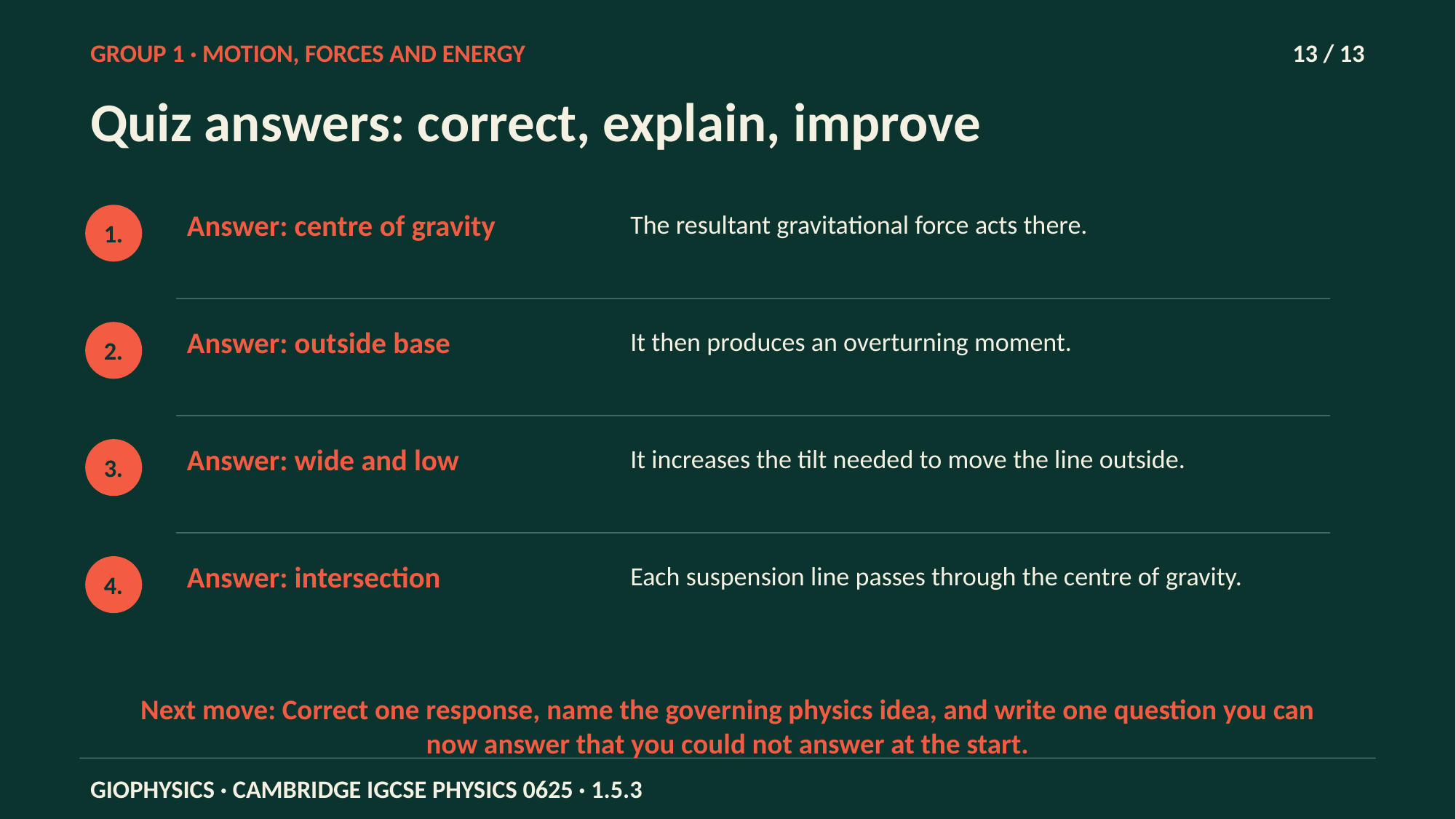

GROUP 1 · MOTION, FORCES AND ENERGY
13 / 13
Quiz answers: correct, explain, improve
Answer: centre of gravity
The resultant gravitational force acts there.

1.

Answer: outside base
It then produces an overturning moment.

2.

Answer: wide and low
It increases the tilt needed to move the line outside.

3.

Answer: intersection
Each suspension line passes through the centre of gravity.

4.
Next move: Correct one response, name the governing physics idea, and write one question you can now answer that you could not answer at the start.

GIOPHYSICS · CAMBRIDGE IGCSE PHYSICS 0625 · 1.5.3